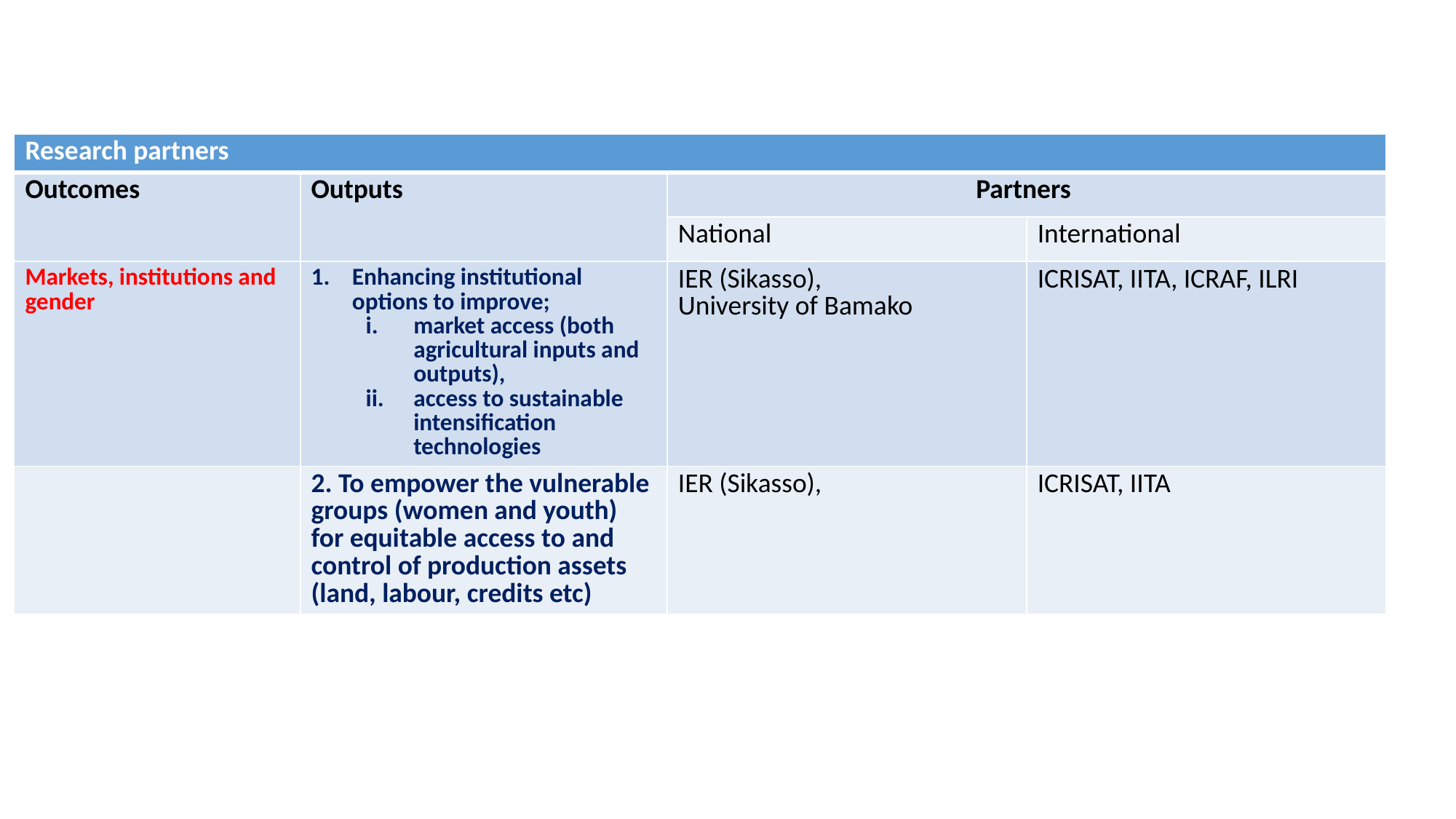

| Research partners |  |  |  |
| --- | --- | --- | --- |
| Outcomes | Outputs | Partners |  |
|  |  | National | International |
| Markets, institutions and gender | Enhancing institutional options to improve; market access (both agricultural inputs and outputs), access to sustainable intensification technologies | IER (Sikasso), University of Bamako | ICRISAT, IITA, ICRAF, ILRI |
|  | 2. To empower the vulnerable groups (women and youth) for equitable access to and control of production assets (land, labour, credits etc) | IER (Sikasso), | ICRISAT, IITA |